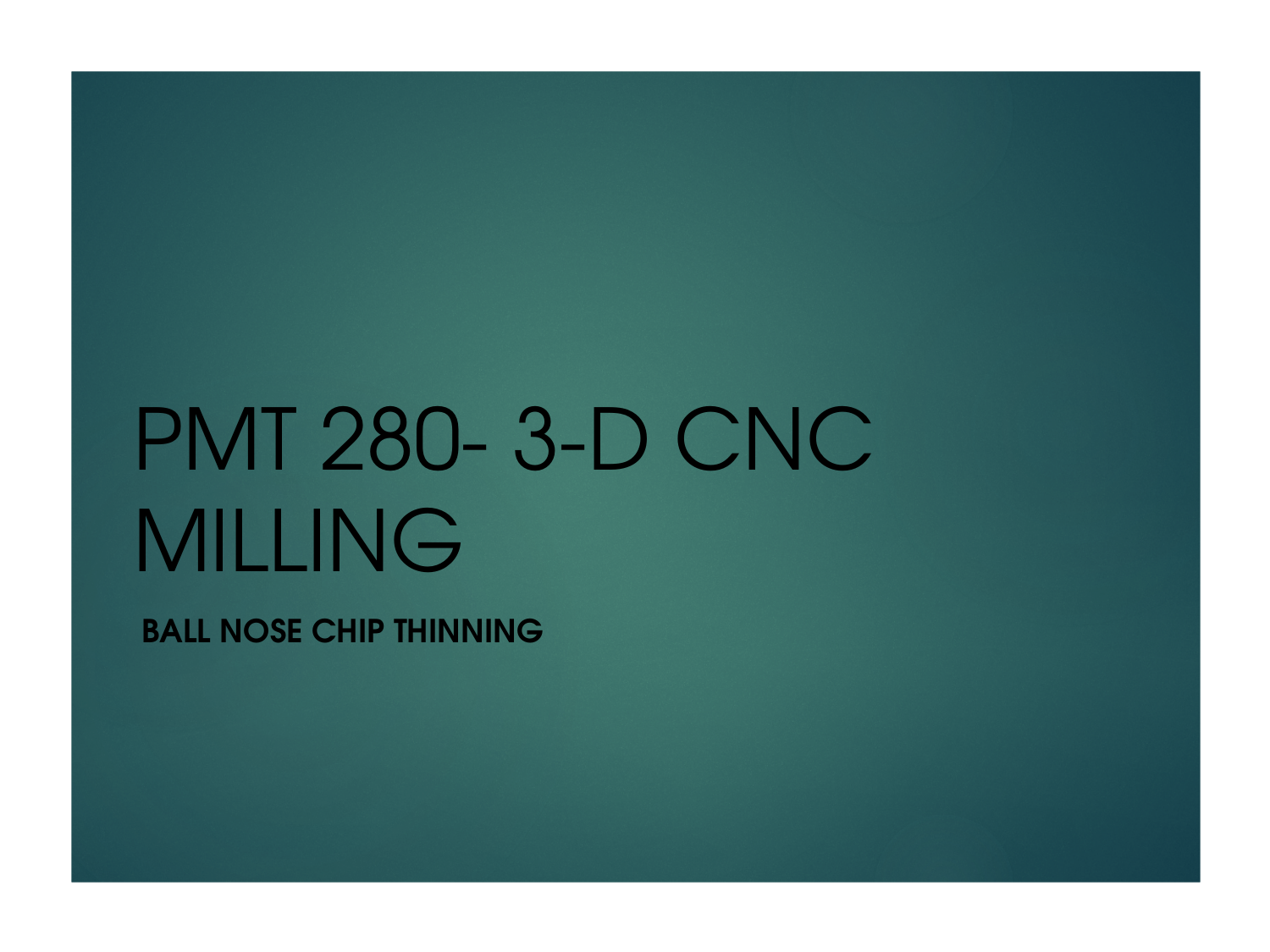

# PMT 280- 3-D CNC MILLING
 ball nose chip thinning